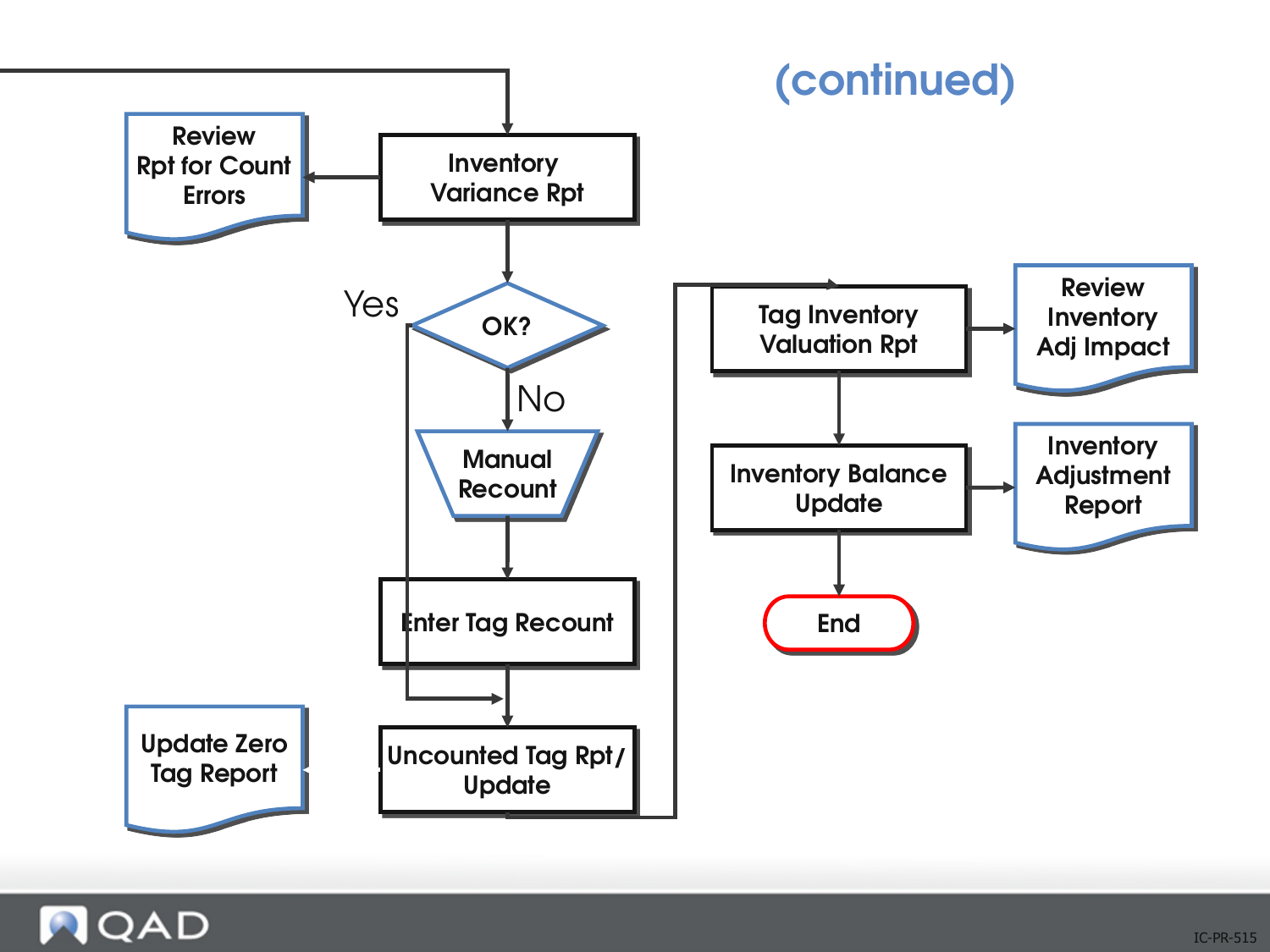

(continued)
Review
Rpt for Count
Errors
Inventory
Variance Rpt
Review
Inventory
Adj Impact
Yes
OK?
Tag Inventory
Valuation Rpt
No
Inventory
Adjustment
Report
Manual
Recount
Inventory Balance
Update
Enter Tag Recount
End
Update Zero
Tag Report
Uncounted Tag Rpt/
Update
IC-PR-515